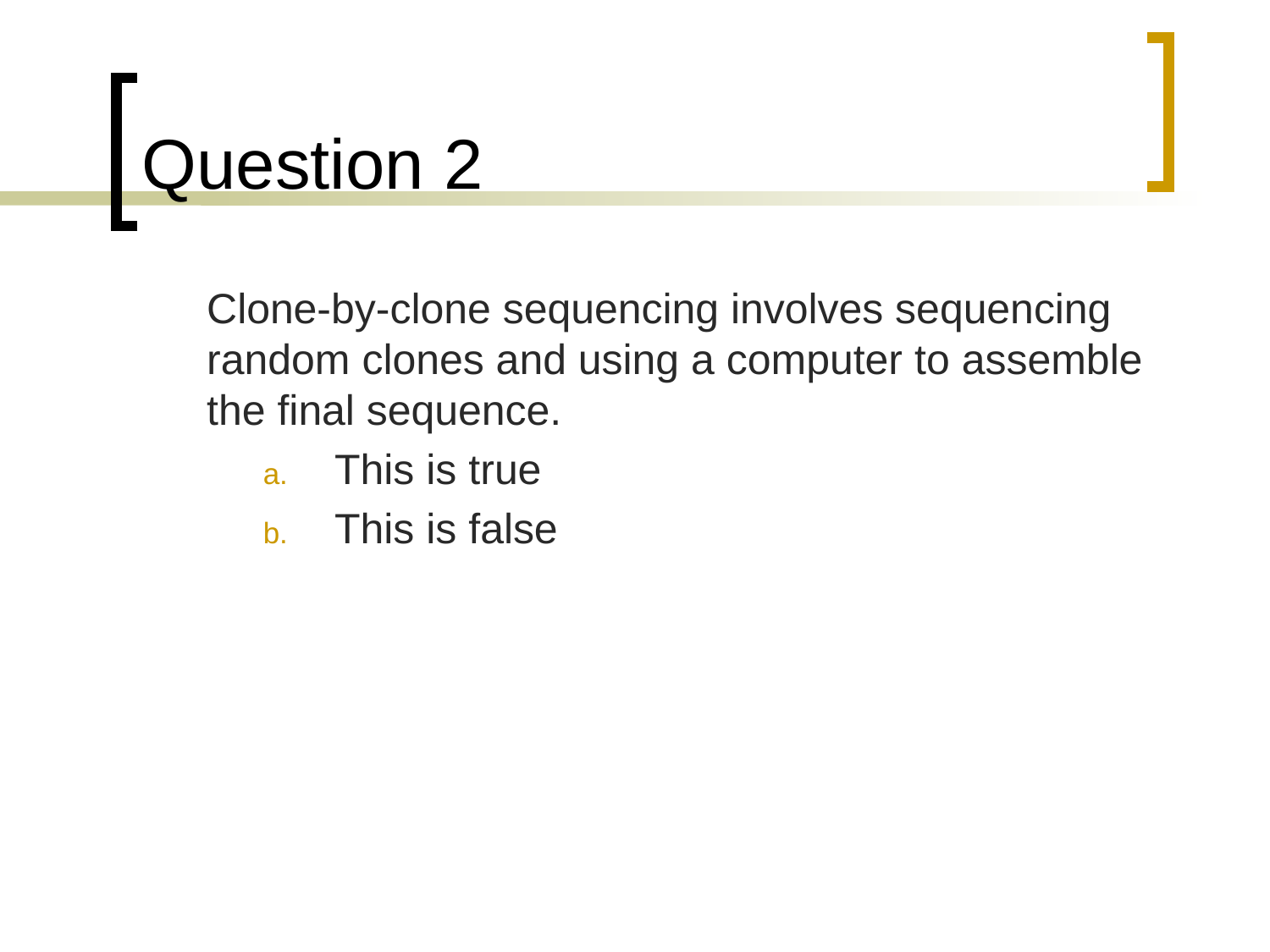

# Question 2
	Clone-by-clone sequencing involves sequencing random clones and using a computer to assemble the final sequence.
This is true
This is false